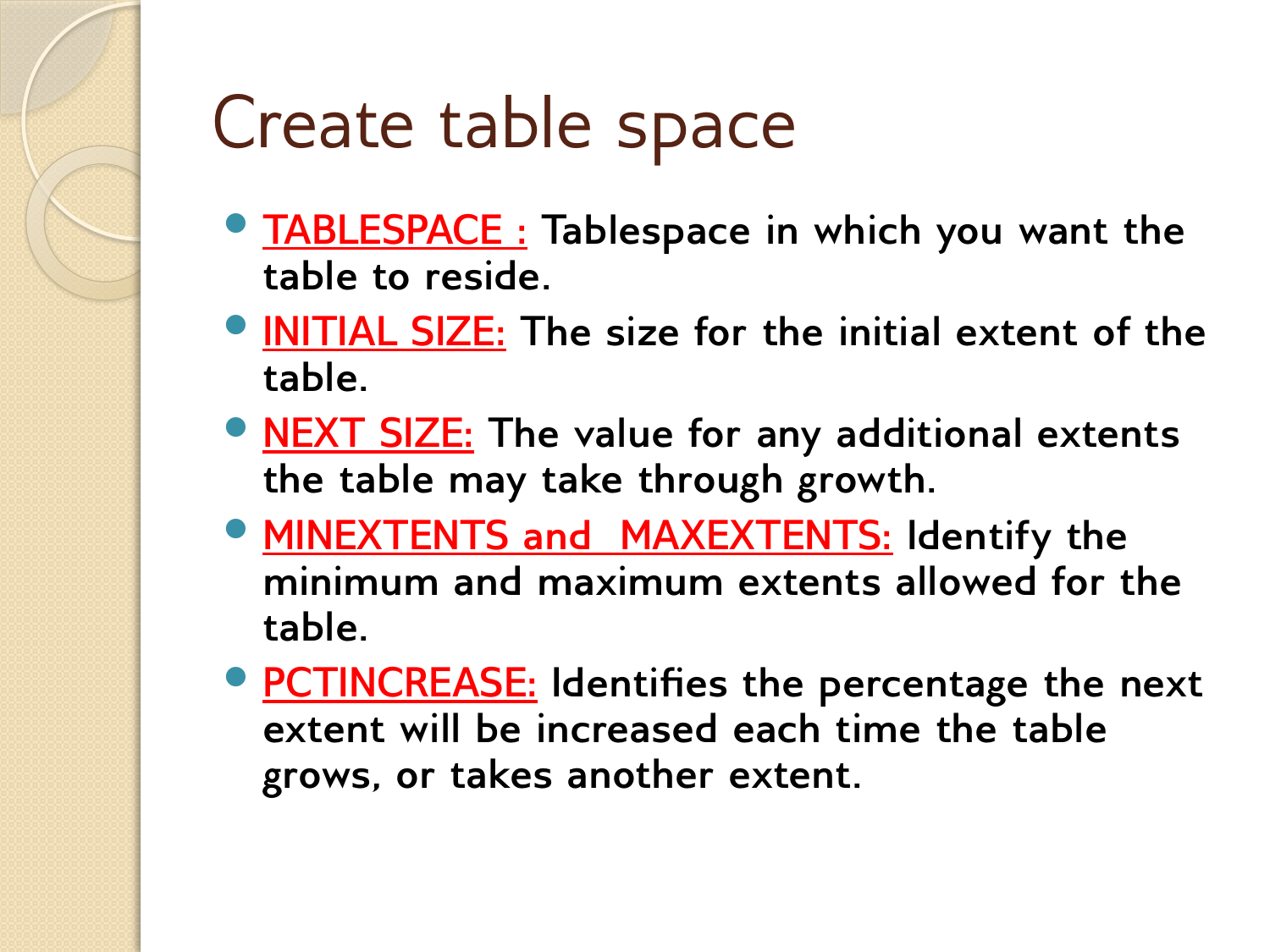

# Create table space
TABLESPACE : Tablespace in which you want the table to reside.
INITIAL SIZE: The size for the initial extent of the table.
NEXT SIZE: The value for any additional extents the table may take through growth.
MINEXTENTS and  MAXEXTENTS: Identify the minimum and maximum extents allowed for the table.
PCTINCREASE: Identifies the percentage the next extent will be increased each time the table grows, or takes another extent.